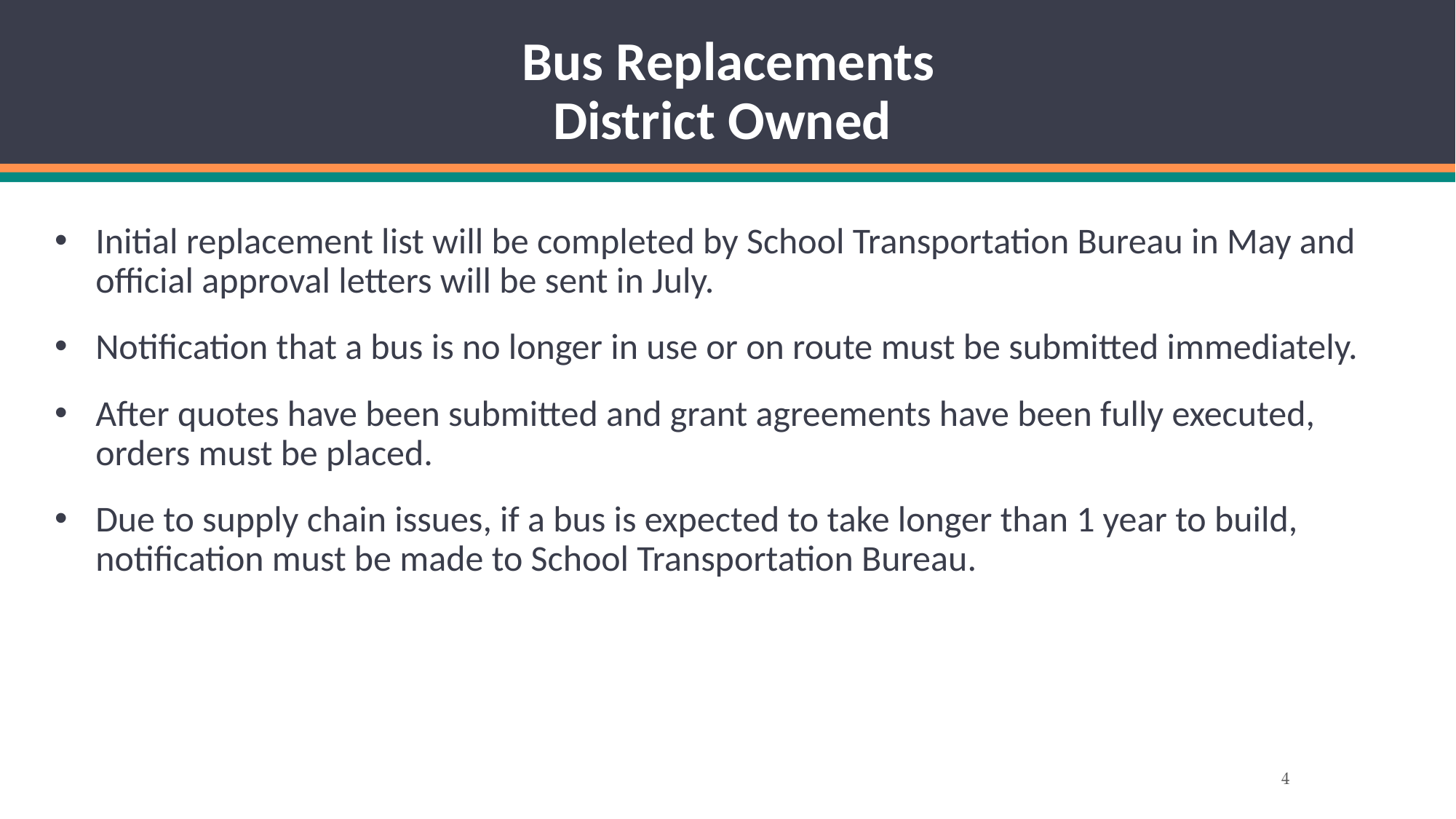

# Bus Replacements District Owned
Initial replacement list will be completed by School Transportation Bureau in May and official approval letters will be sent in July.
Notification that a bus is no longer in use or on route must be submitted immediately.
After quotes have been submitted and grant agreements have been fully executed, orders must be placed.
Due to supply chain issues, if a bus is expected to take longer than 1 year to build, notification must be made to School Transportation Bureau.
4